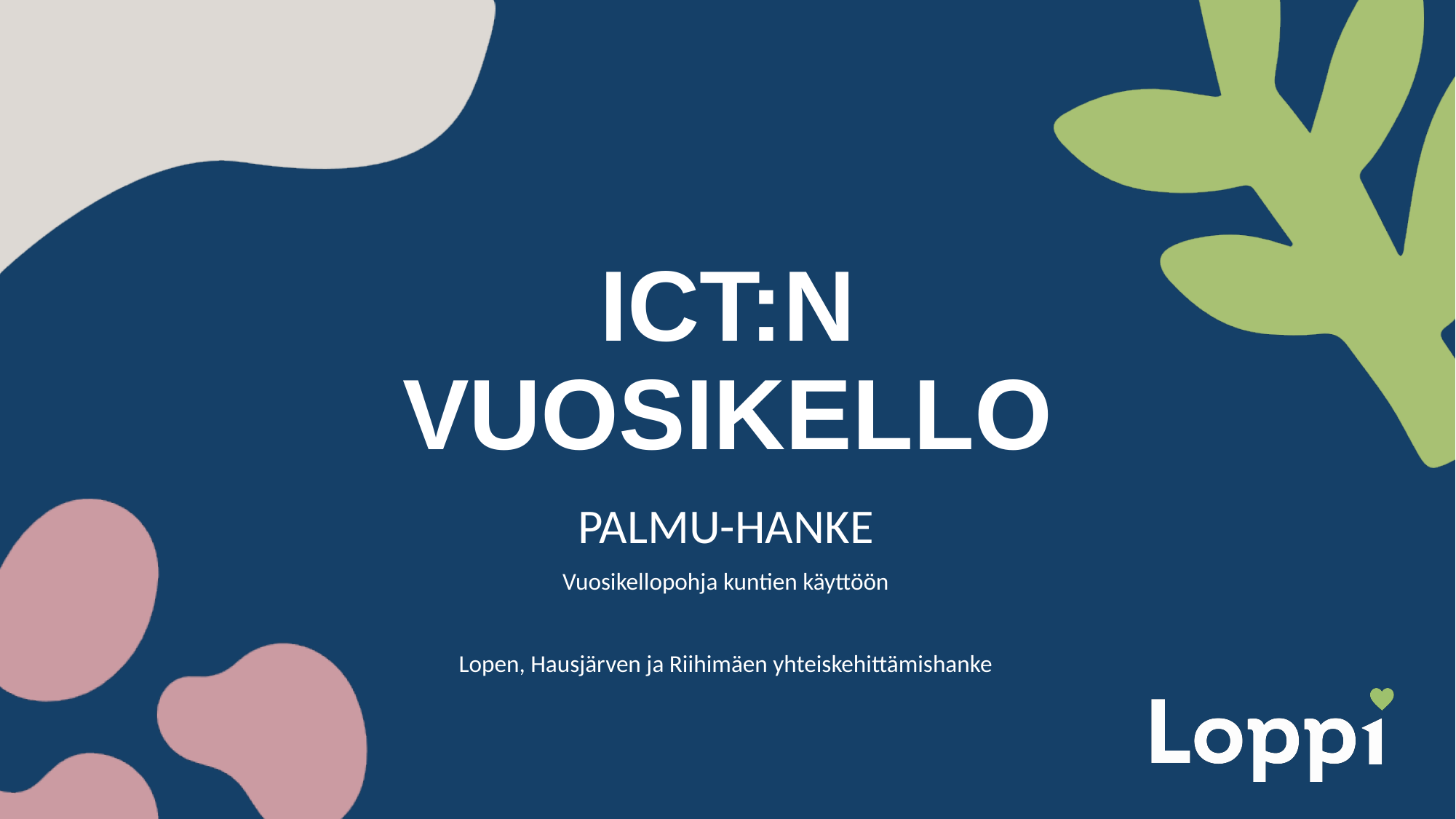

# ICT:N VUOSIKELLO
PALMU-HANKE
Vuosikellopohja kuntien käyttöön​

Lopen, Hausjärven ja Riihimäen yhteiskehittämishanke​